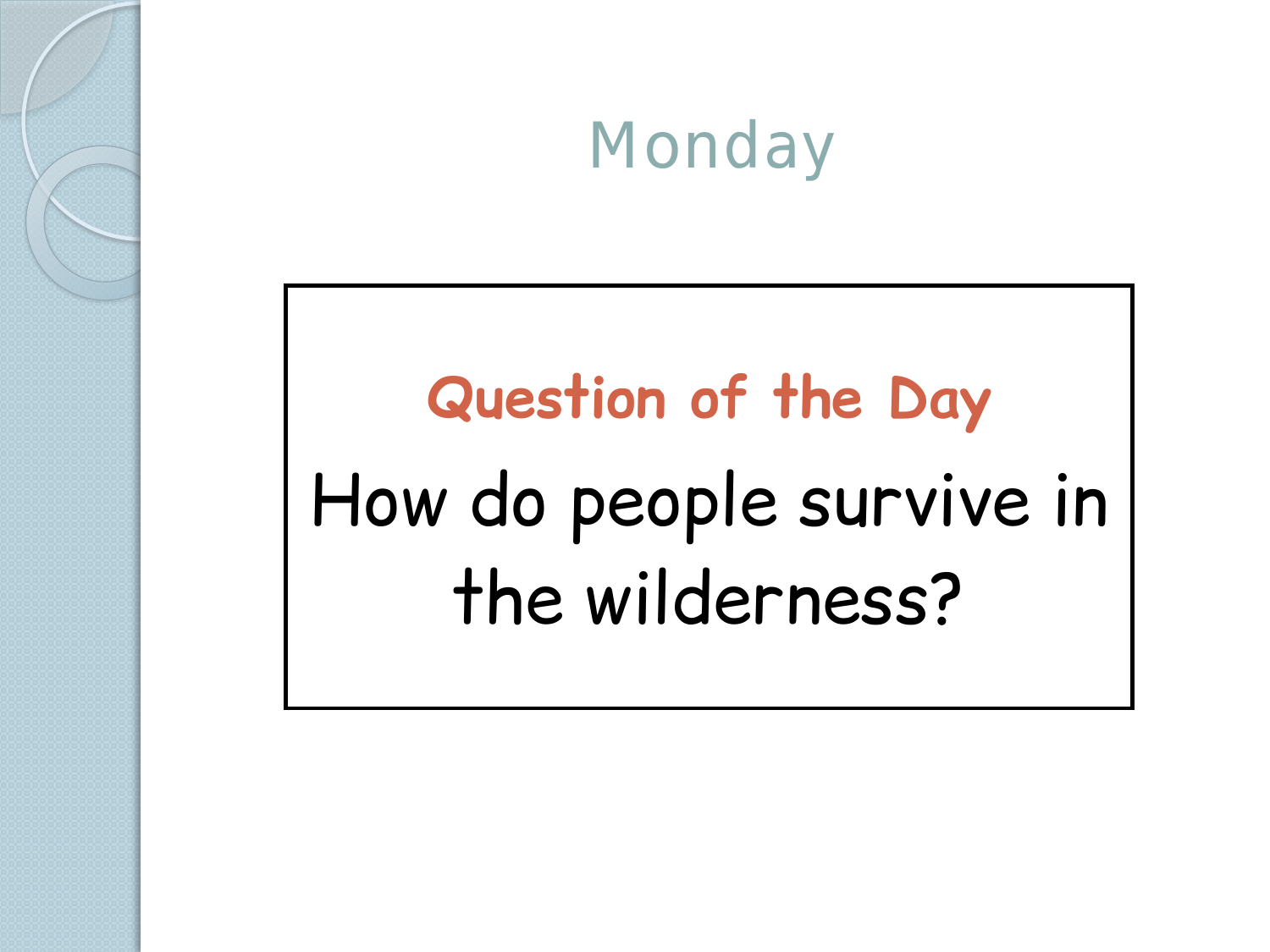

# Monday
| Question of the Day How do people survive in the wilderness? |
| --- |